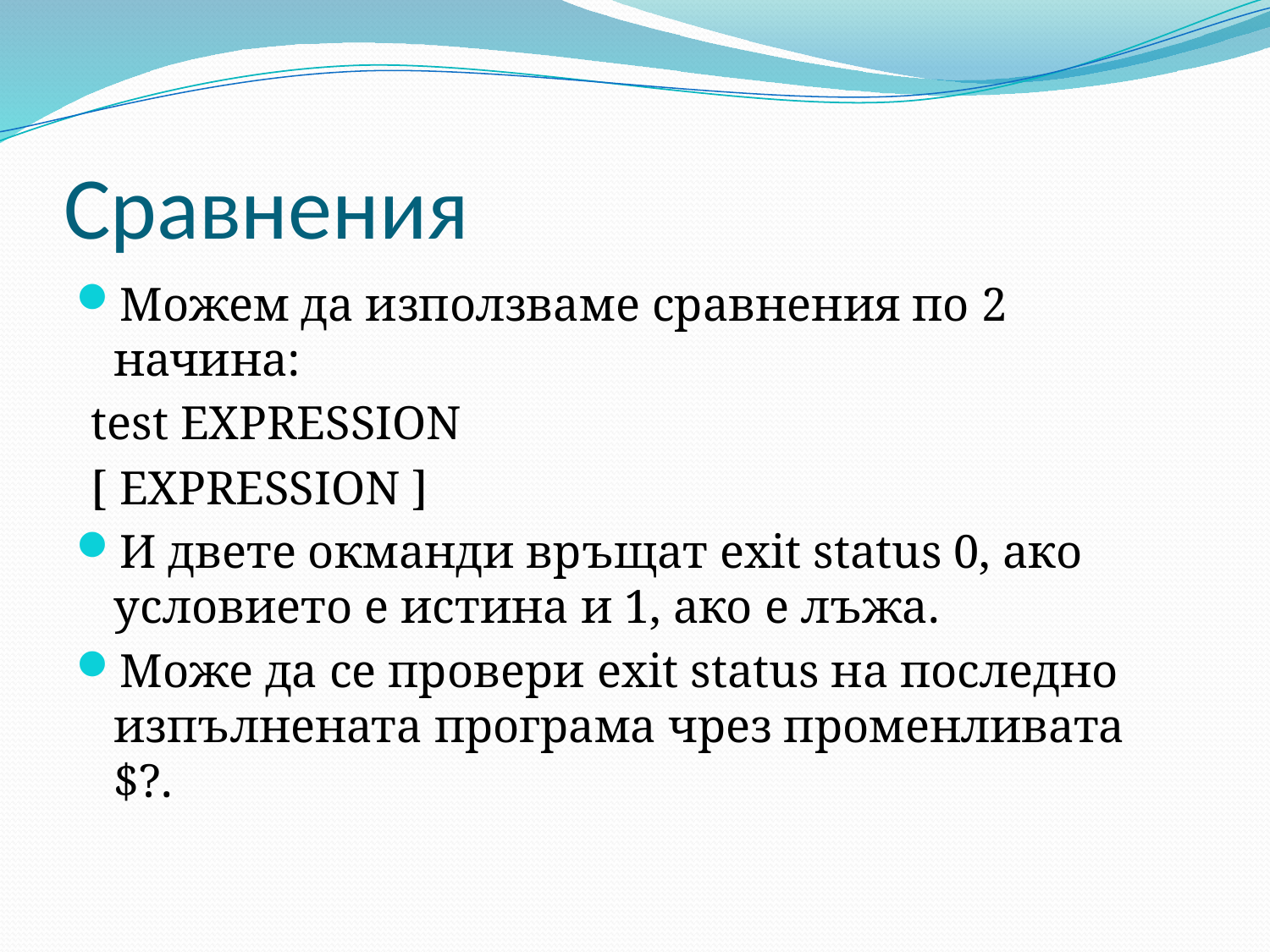

# Сравнения
Можем да използваме сравнения по 2 начина:
test EXPRESSION
[ EXPRESSION ]
И двете окманди връщат exit status 0, ако условието е истина и 1, ако е лъжа.
Може да се провери exit status на последно изпълнената програма чрез променливата $?.